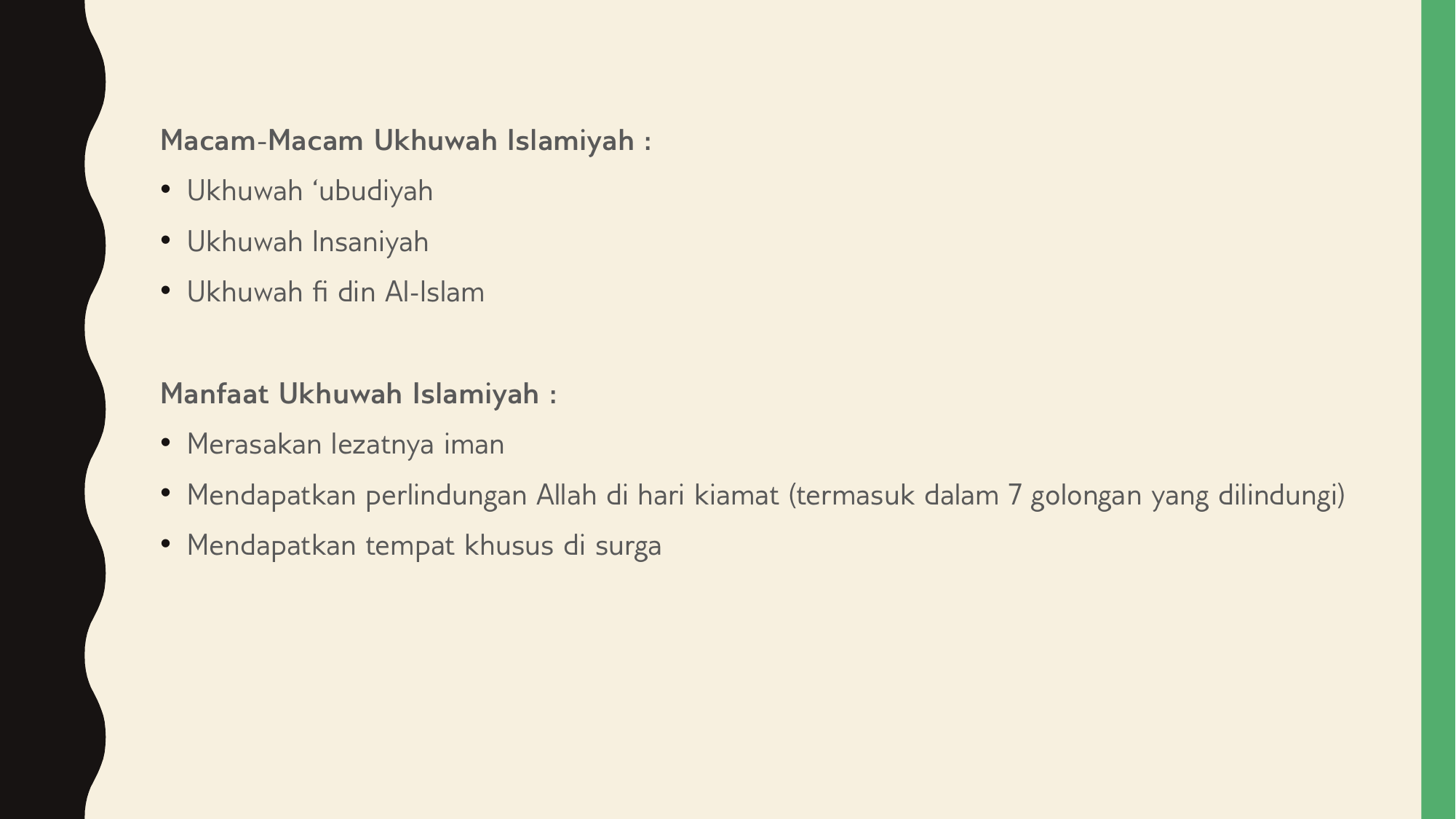

Macam-Macam Ukhuwah Islamiyah :
Ukhuwah ‘ubudiyah
Ukhuwah Insaniyah
Ukhuwah fi din Al-Islam

Manfaat Ukhuwah Islamiyah :
Merasakan lezatnya iman
Mendapatkan perlindungan Allah di hari kiamat (termasuk dalam 7 golongan yang dilindungi)
Mendapatkan tempat khusus di surga